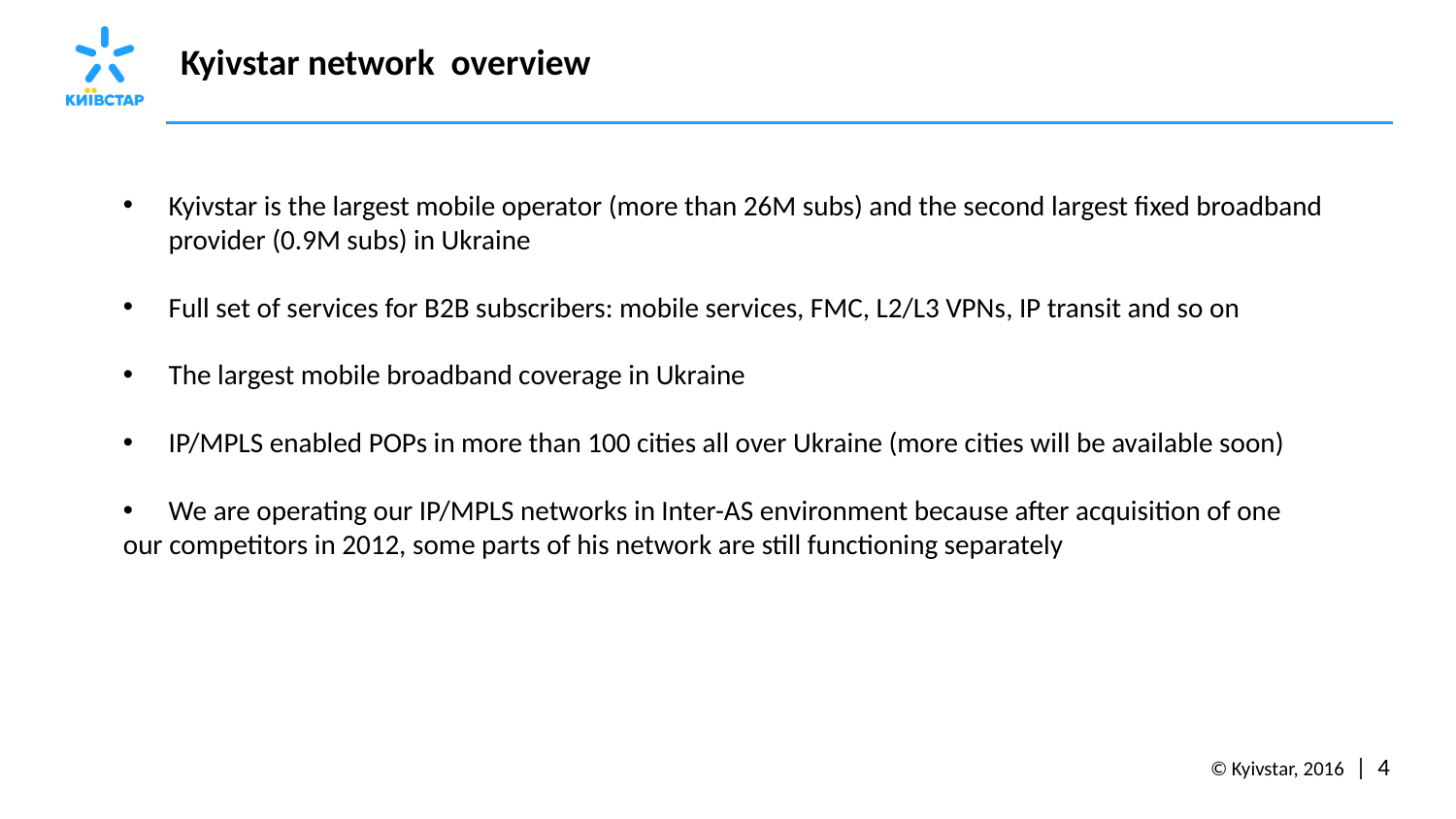

Kyivstar network  overview

Kyivstar is the largest mobile operator (more than 26M subs) and the second largest fixed broadband provider (0.9M subs) in Ukraine

Full set of services for B2B subscribers: mobile services, FMC, L2/L3 VPNs, IP transit and so on

The largest mobile broadband coverage in Ukraine

IP/MPLS enabled POPs in more than 100 cities all over Ukraine (more cities will be available soon)

We are operating our IP/MPLS networks in Inter-AS environment because after acquisition of one
our competitors in 2012, some parts of his network are still functioning separately